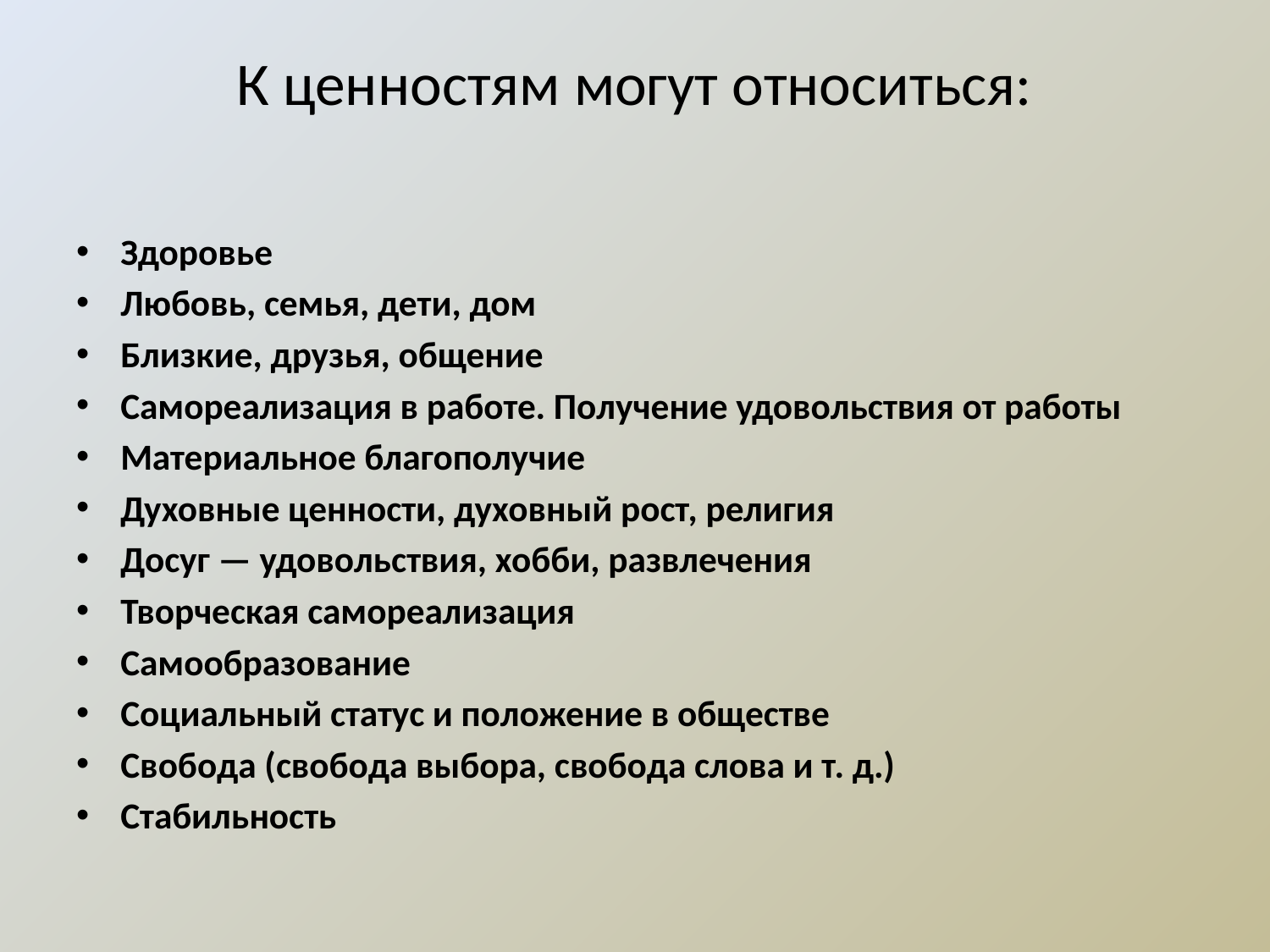

# К ценностям могут относиться:
Здоровье
Любовь, семья, дети, дом
Близкие, друзья, общение
Самореализация в работе. Получение удовольствия от работы
Материальное благополучие
Духовные ценности, духовный рост, религия
Досуг — удовольствия, хобби, развлечения
Творческая самореализация
Самообразование
Социальный статус и положение в обществе
Свобода (свобода выбора, свобода слова и т. д.)
Стабильность